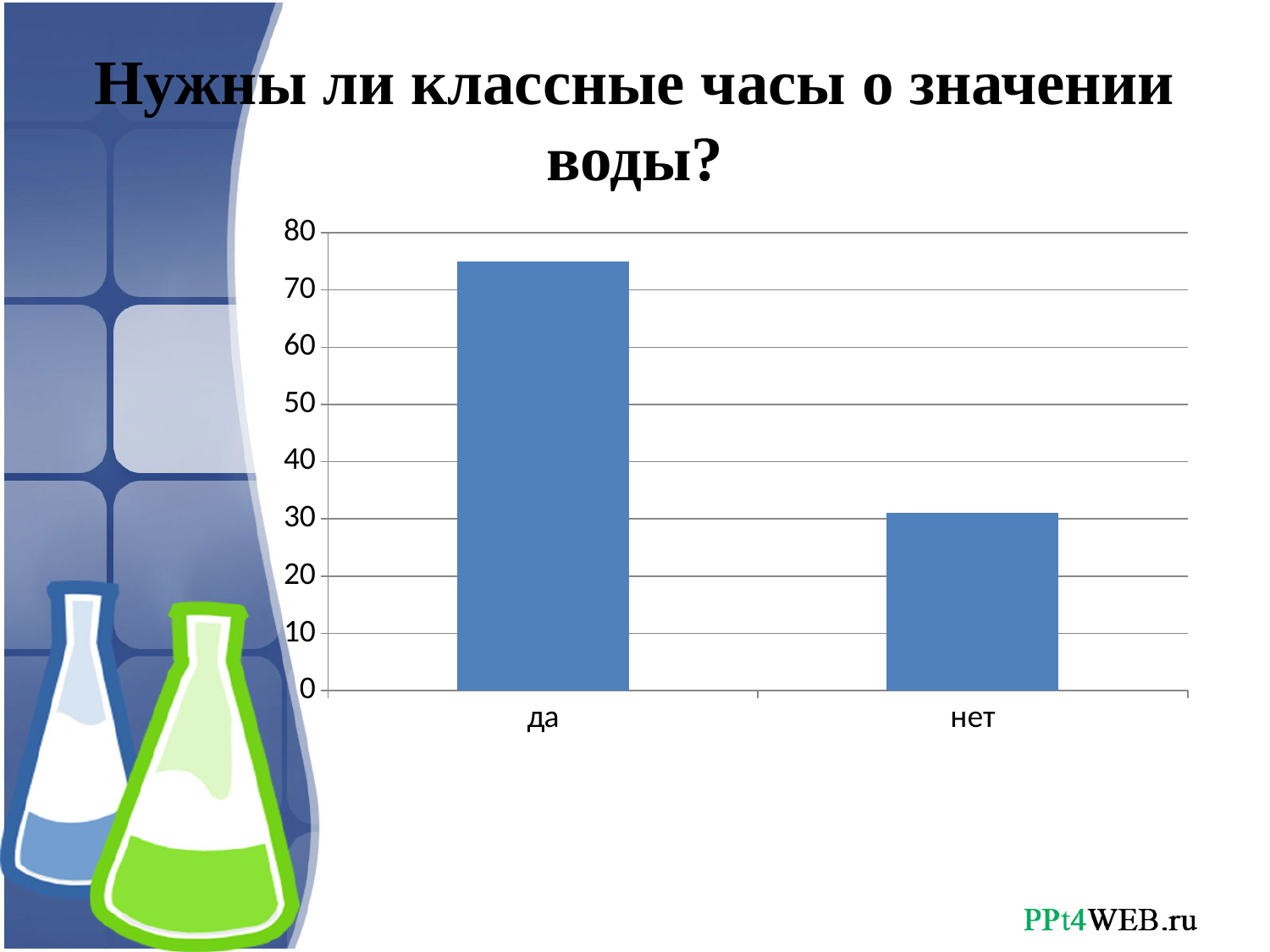

# Нужны ли классные часы о значении воды?

### Chart

| Category | Ряд 1 |
|---|---|
| да | 75.0 |
| нет | 31.0 |